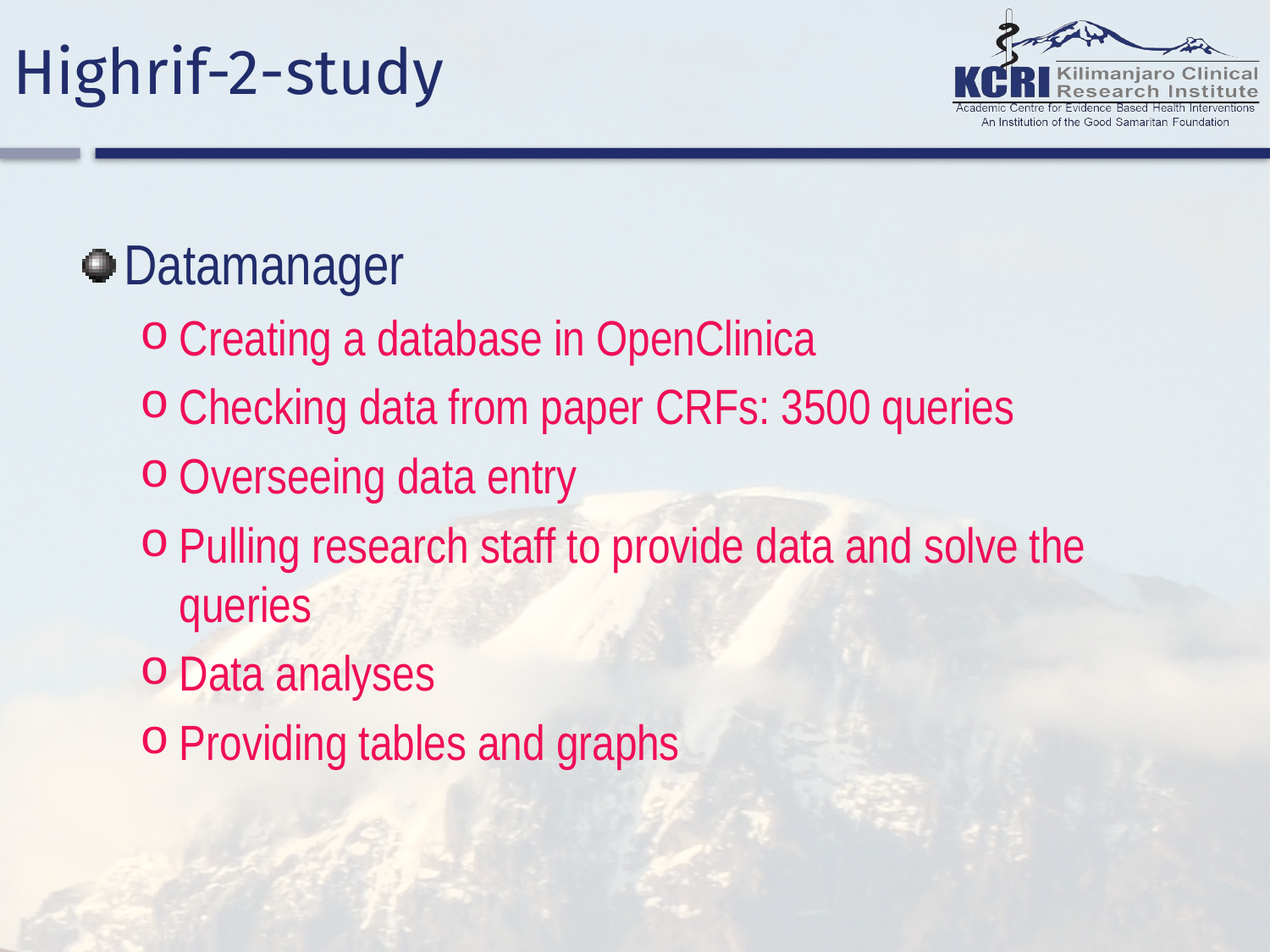

# Highrif-2-study
Datamanager
Creating a database in OpenClinica
Checking data from paper CRFs: 3500 queries
Overseeing data entry
Pulling research staff to provide data and solve the queries
Data analyses
Providing tables and graphs